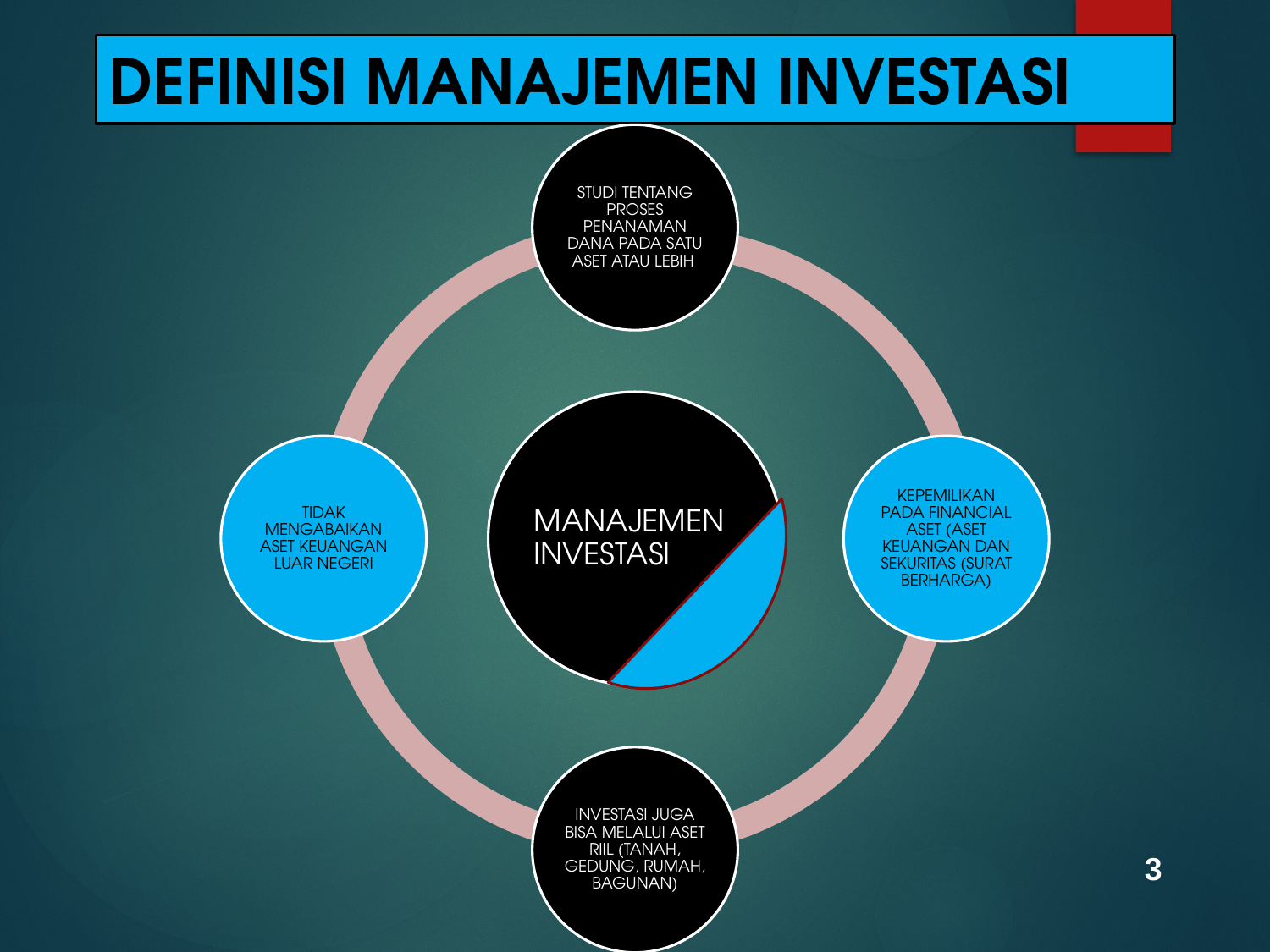

# DEFINISI MANAJEMEN INVESTASI
MANAJEMEN INVESTASI
STUDI TENTANG PROSES PENANAMAN DANA PADA SATU ASET ATAU LEBIH
KEPEMILIKAN PADA FINANCIAL ASET (ASET KEUANGAN DAN SEKURITAS (SURAT BERHARGA)
INVESTASI JUGA BISA MELALUI ASET RIIL (TANAH, GEDUNG, RUMAH, BAGUNAN)
TIDAK MENGABAIKAN ASET KEUANGAN LUAR NEGERI

3